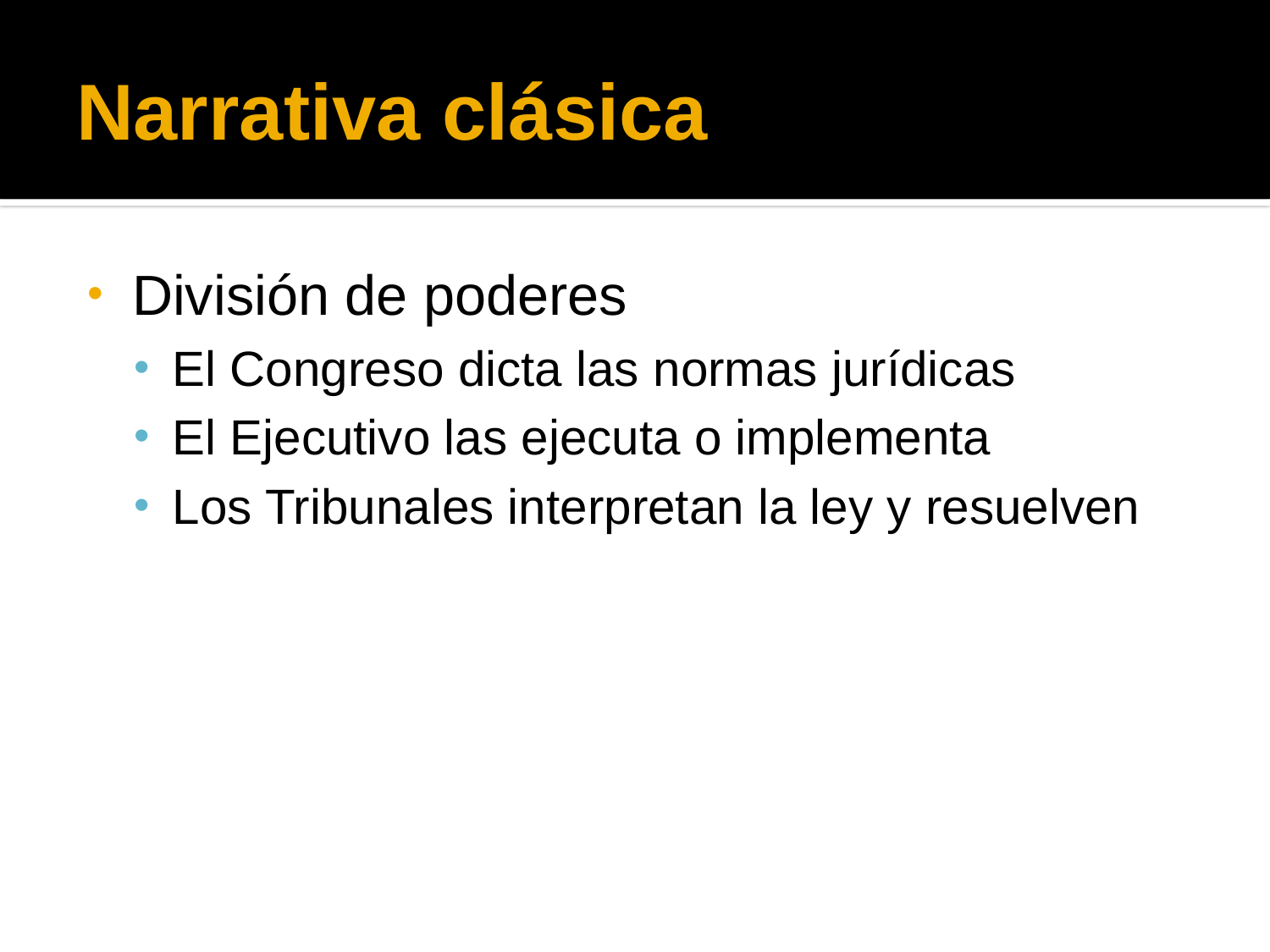

# Narrativa clásica
División de poderes
El Congreso dicta las normas jurídicas
El Ejecutivo las ejecuta o implementa
Los Tribunales interpretan la ley y resuelven